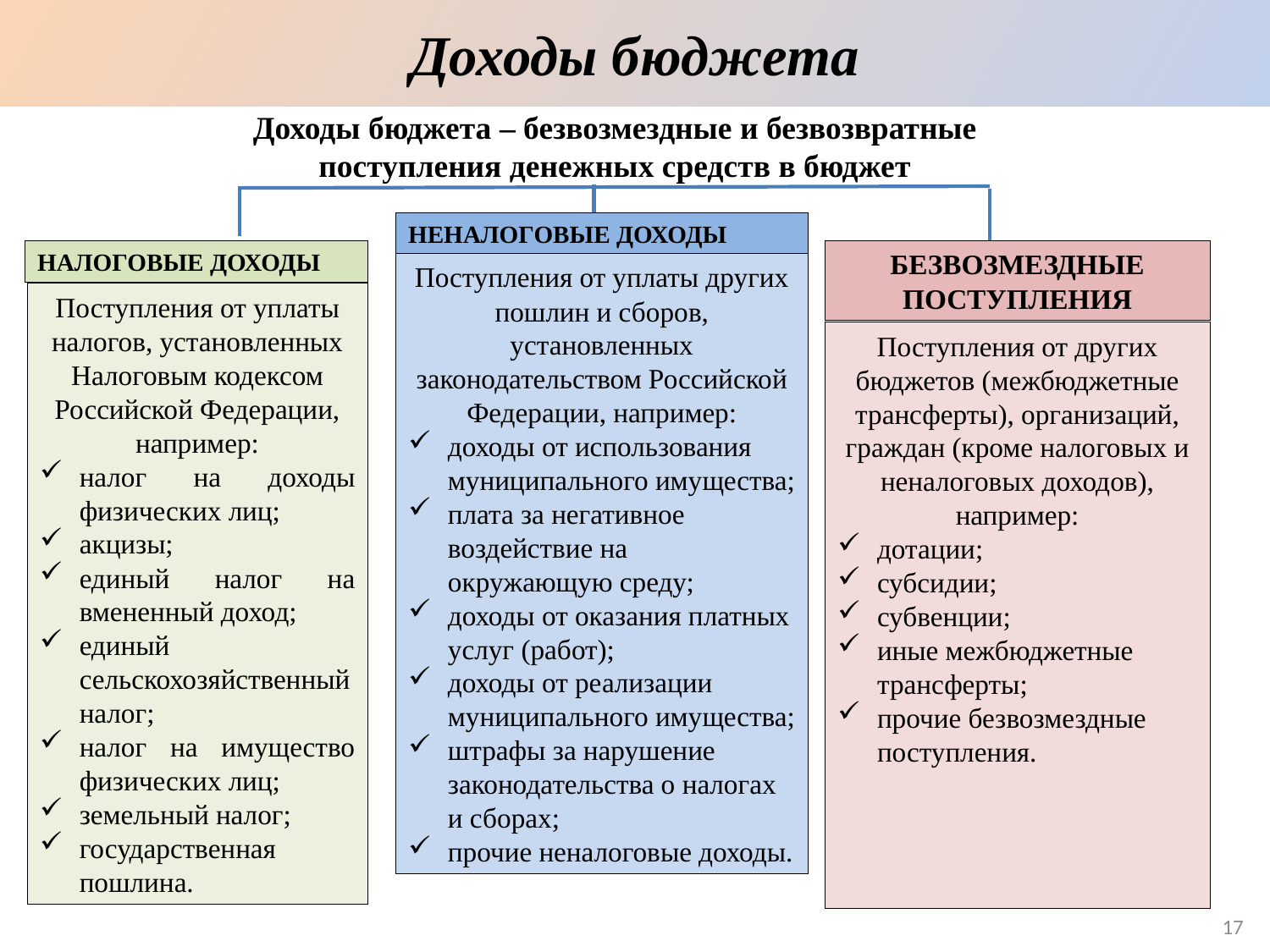

# Доходы бюджета
Доходы бюджета – безвозмездные и безвозвратные поступления денежных средств в бюджет
НЕНАЛОГОВЫЕ ДОХОДЫ
НАЛОГОВЫЕ ДОХОДЫ
БЕЗВОЗМЕЗДНЫЕ ПОСТУПЛЕНИЯ
Поступления от уплаты других пошлин и сборов, установленных законодательством Российской Федерации, например:
доходы от использования муниципального имущества;
плата за негативное воздействие на окружающую среду;
доходы от оказания платных услуг (работ);
доходы от реализации муниципального имущества;
штрафы за нарушение законодательства о налогах и сборах;
прочие неналоговые доходы.
Поступления от уплаты налогов, установленных Налоговым кодексом Российской Федерации, например:
налог на доходы физических лиц;
акцизы;
единый налог на вмененный доход;
единый сельскохозяйственный налог;
налог на имущество физических лиц;
земельный налог;
государственная пошлина.
Поступления от других бюджетов (межбюджетные трансферты), организаций, граждан (кроме налоговых и неналоговых доходов), например:
дотации;
субсидии;
субвенции;
иные межбюджетные трансферты;
прочие безвозмездные поступления.

17